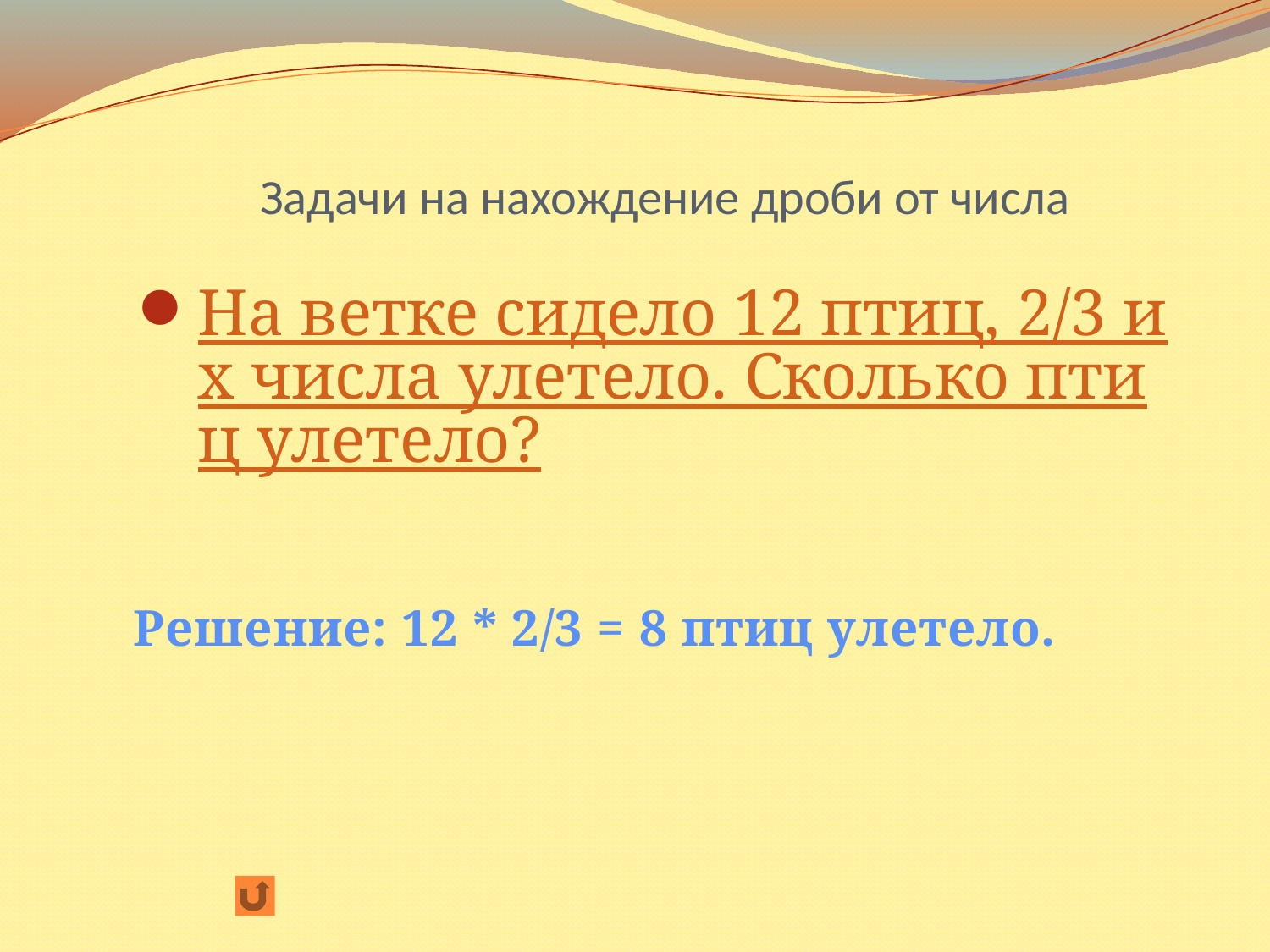

# Задачи на нахождение дроби от числа
На ветке сидело 12 птиц, 2/3 их числа улетело. Сколько птиц улетело?

Решение: 12 * 2/3 = 8 птиц улетело.